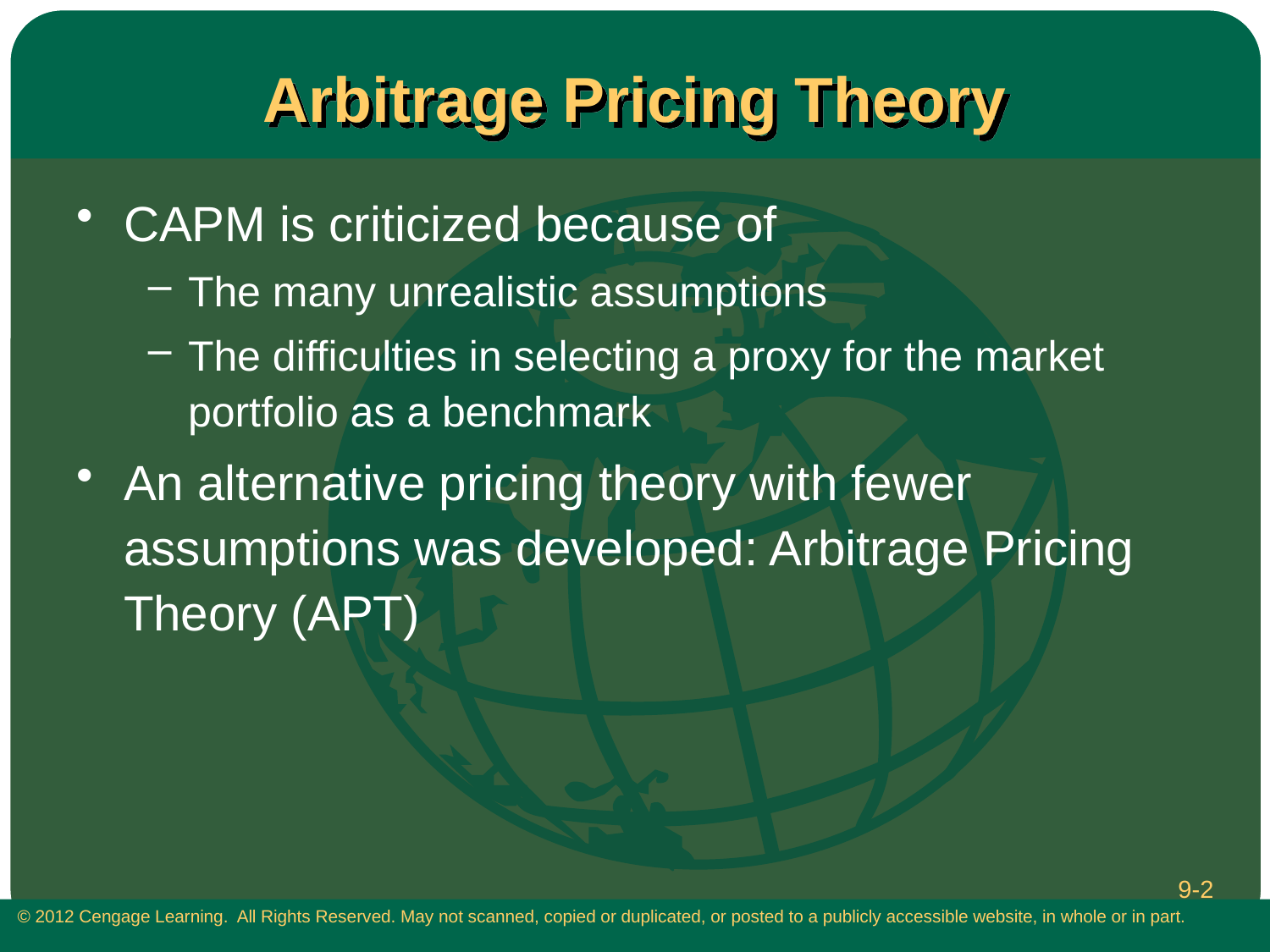

# Arbitrage Pricing Theory
CAPM is criticized because of
The many unrealistic assumptions
The difficulties in selecting a proxy for the market portfolio as a benchmark
An alternative pricing theory with fewer assumptions was developed: Arbitrage Pricing Theory (APT)
9-2
 © 2012 Cengage Learning.  All Rights Reserved. May not scanned, copied or duplicated, or posted to a publicly accessible website, in whole or in part.